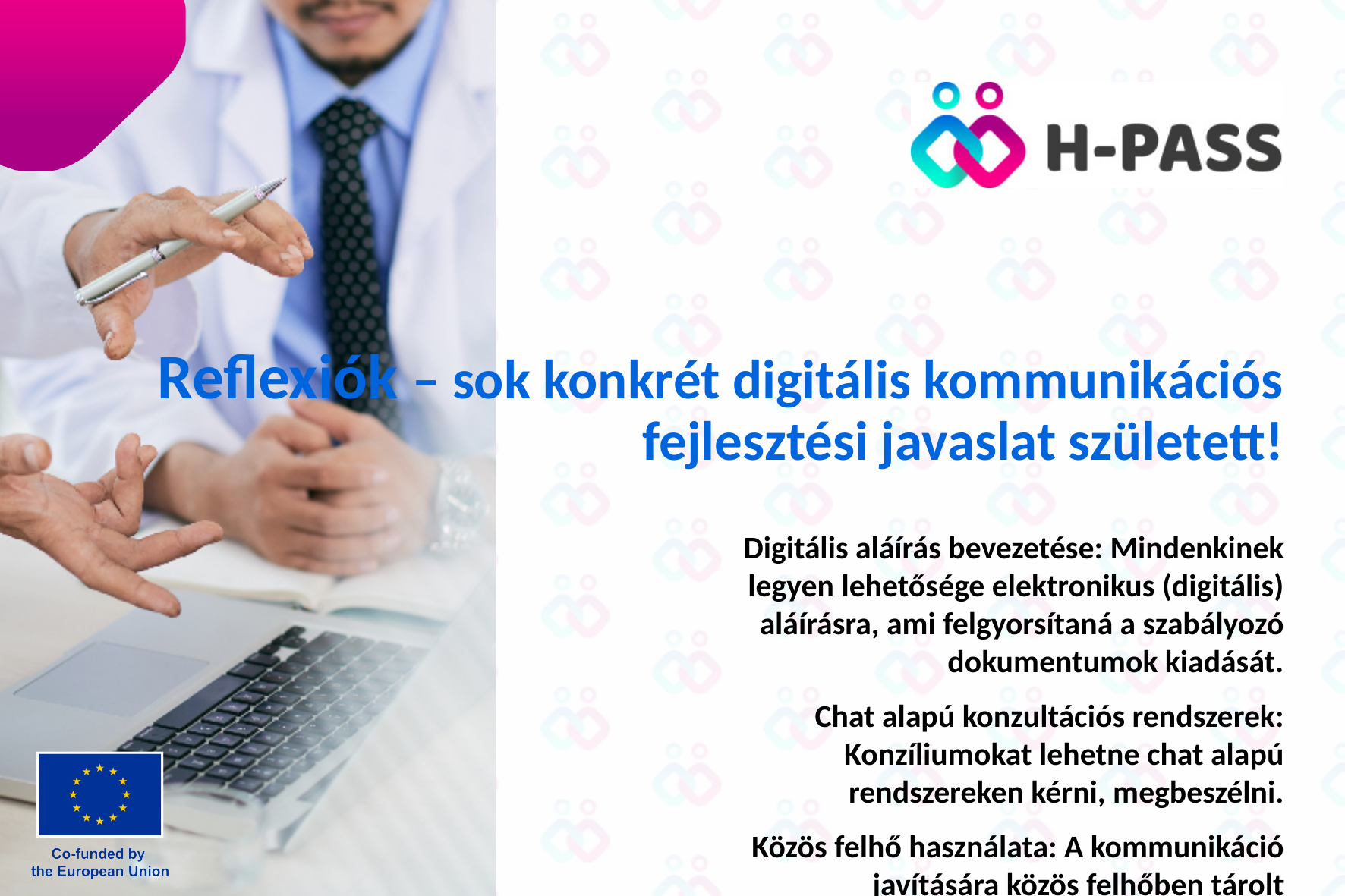

# Reflexiók – sok konkrét digitális kommunikációs fejlesztési javaslat született!
Digitális aláírás bevezetése: Mindenkinek legyen lehetősége elektronikus (digitális) aláírásra, ami felgyorsítaná a szabályozó dokumentumok kiadását.
Chat alapú konzultációs rendszerek: Konzíliumokat lehetne chat alapú rendszereken kérni, megbeszélni.
Közös felhő használata: A kommunikáció javítására közös felhőben tárolt dokumentumok és felmérések használata.
Közös protokollírás: A digitális eszközök közös protokollírást is segíthetnék.
 Közös online felület létrehozása: A feladat elején hasznos lenne létrehozni egy közös online felületet (pl. Teams- vagy Messenger-csoportot), ahol mindenki egy helyen látja az üzeneteket és a határidőket.
Jegyőkönyv készítés automatizálása: Osztályértekezletnél AI írná a jegyzőkönyvet.
Ingyenes kórházi internet: A távmonitorozáshoz és az alapismeretek megszerzéséhez szükséges az ingyenes kórházi internet biztosítása.